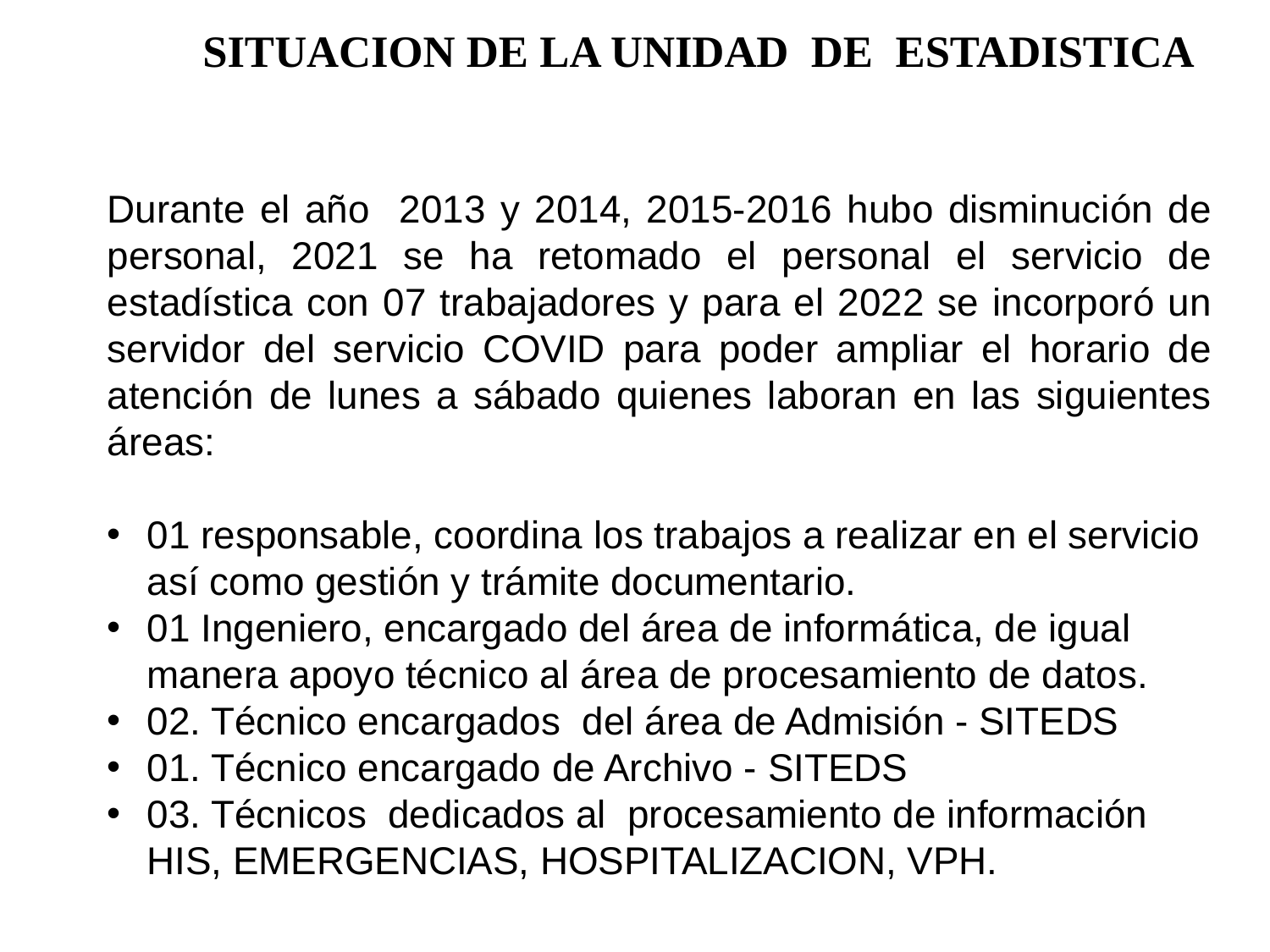

SITUACION DE LA UNIDAD  DE  ESTADISTICA
Durante el año  2013 y 2014, 2015-2016 hubo disminución de personal, 2021 se ha retomado el personal el servicio de estadística con 07 trabajadores y para el 2022 se incorporó un servidor del servicio COVID para poder ampliar el horario de atención de lunes a sábado quienes laboran en las siguientes áreas:

01 responsable, coordina los trabajos a realizar en el servicio así como gestión y trámite documentario.
01 Ingeniero, encargado del área de informática, de igual manera apoyo técnico al área de procesamiento de datos.
02. Técnico encargados  del área de Admisión - SITEDS
01. Técnico encargado de Archivo - SITEDS
03. Técnicos  dedicados al  procesamiento de información HIS, EMERGENCIAS, HOSPITALIZACION, VPH.